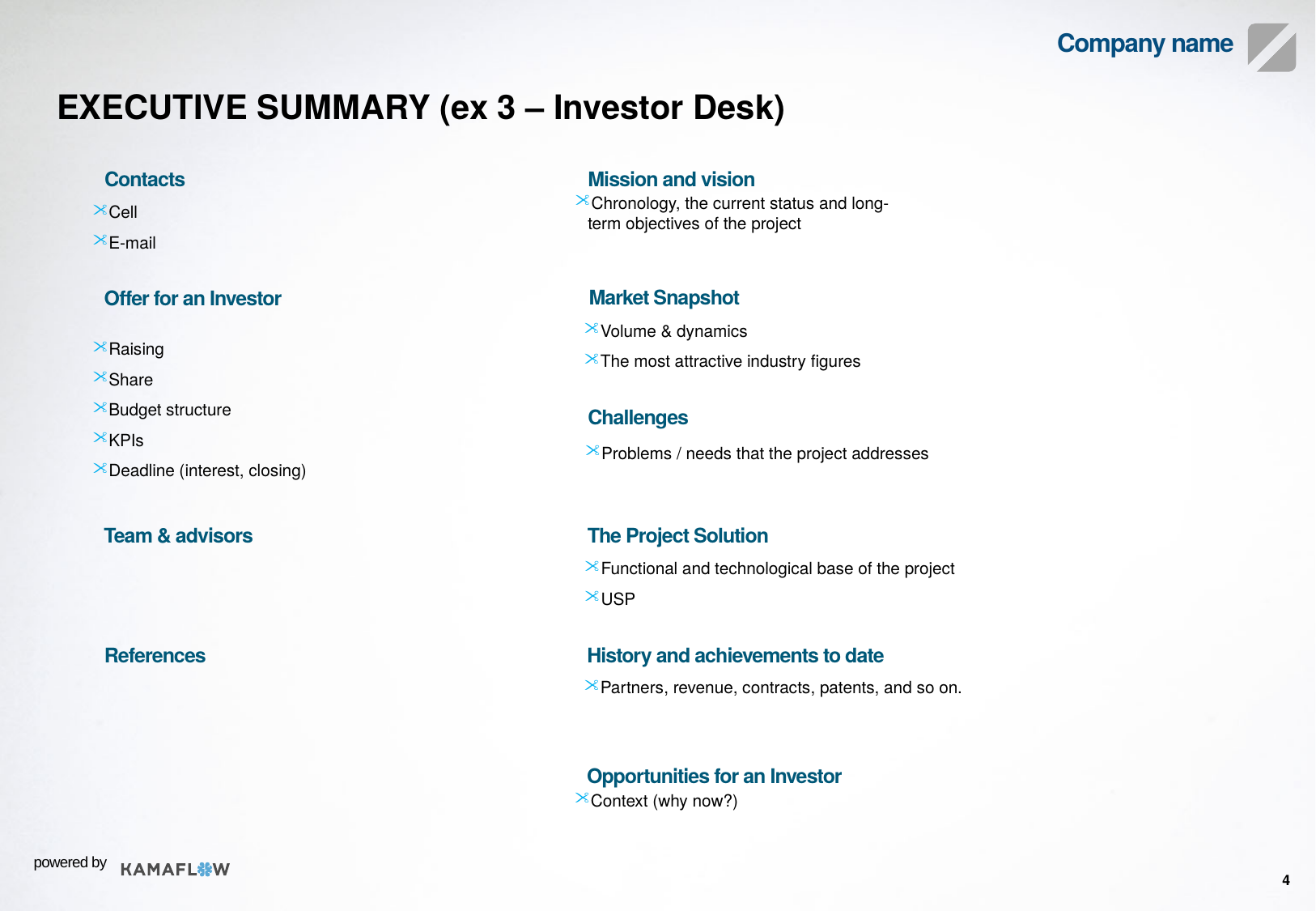

EXECUTIVE SUMMARY (ex 3 – Investor Desk)
Mission and vision
Contacts
Chronology, the current status and long-term objectives of the project
Cell
E-mail
Market Snapshot
Offer for an Investor
Volume & dynamics
The most attractive industry figures
Raising
Share
Budget structure
KPIs
Deadline (interest, closing)
Challenges
Problems / needs that the project addresses
The Project Solution
Team & advisors
Functional and technological base of the project
USP
History and achievements to date
References
Partners, revenue, contracts, patents, and so on.
Opportunities for an Investor
Context (why now?)
4